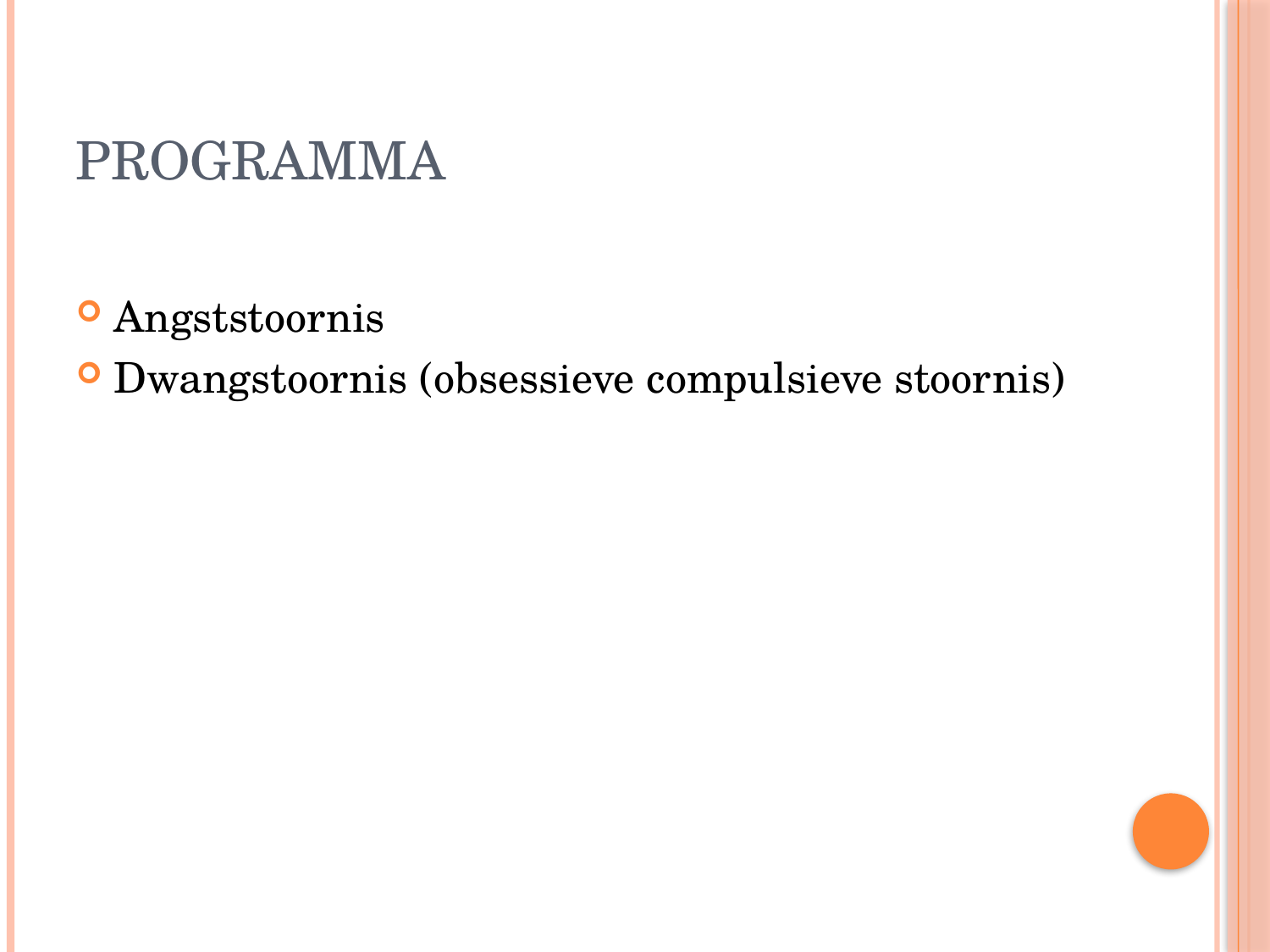

# Programma

Angststoornis
Dwangstoornis (obsessieve compulsieve stoornis)